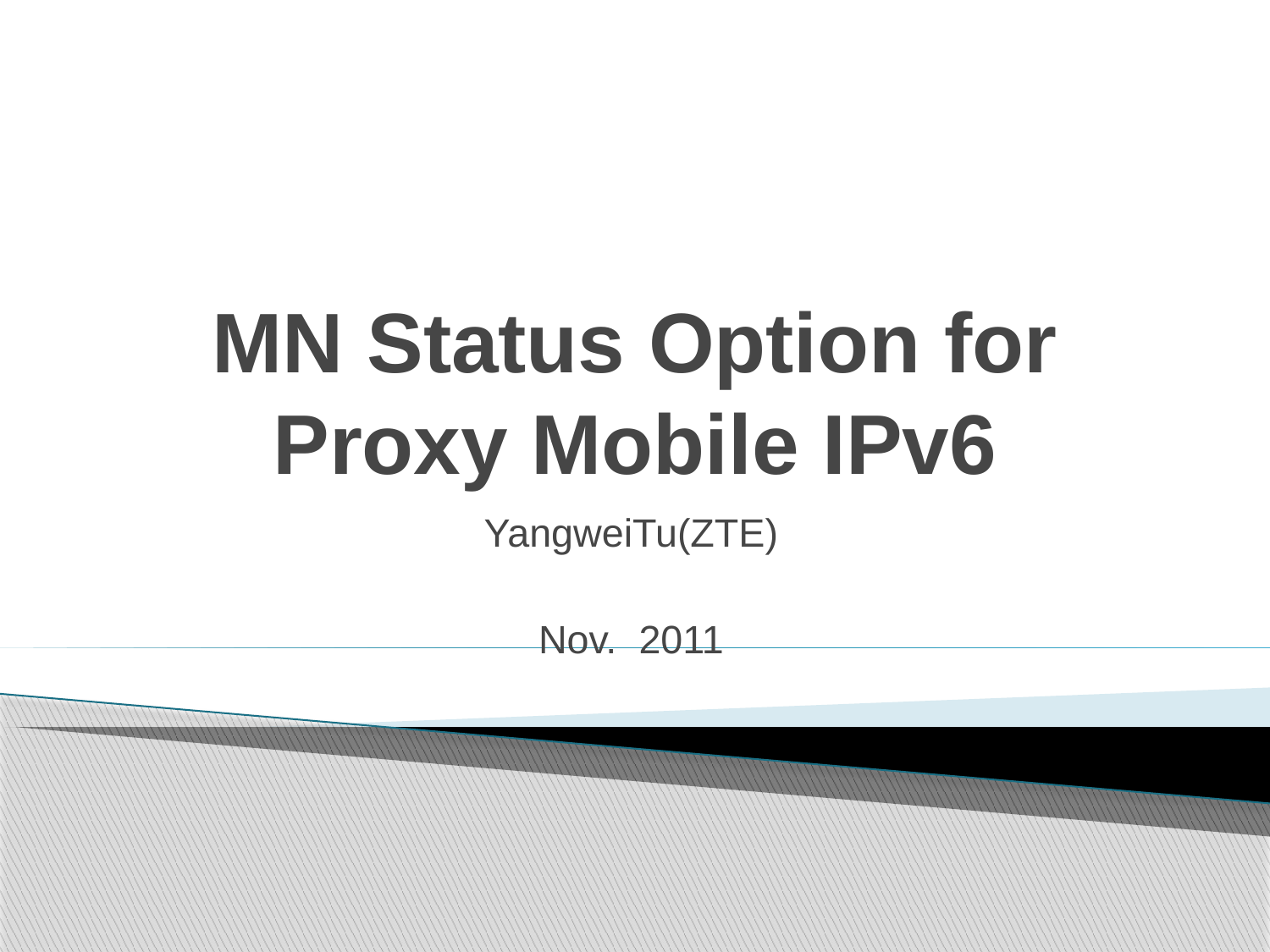

# MN Status Option for Proxy Mobile IPv6
YangweiTu(ZTE)

Nov.  2011